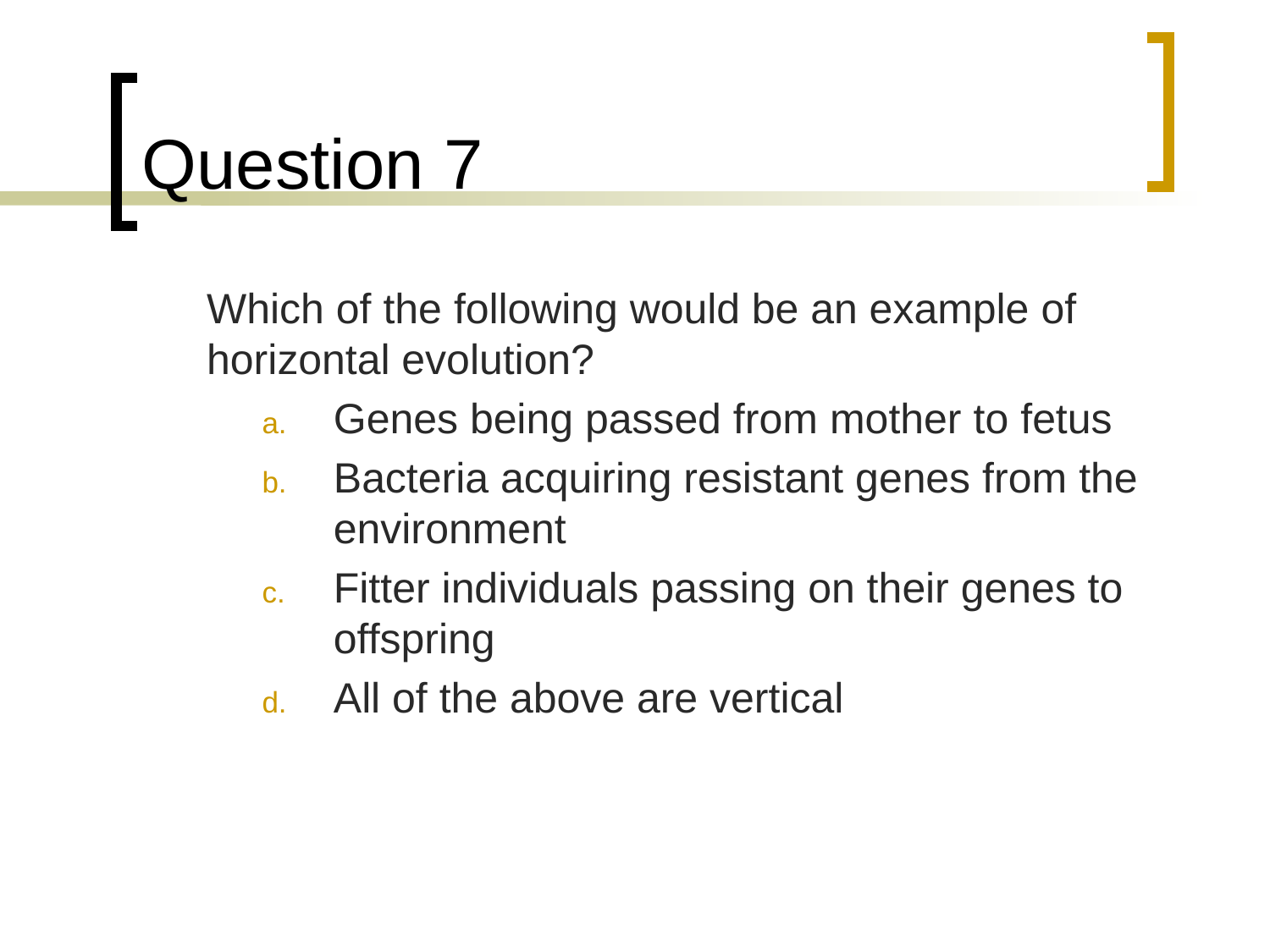

# Question 7
	Which of the following would be an example of horizontal evolution?
Genes being passed from mother to fetus
Bacteria acquiring resistant genes from the environment
Fitter individuals passing on their genes to offspring
All of the above are vertical